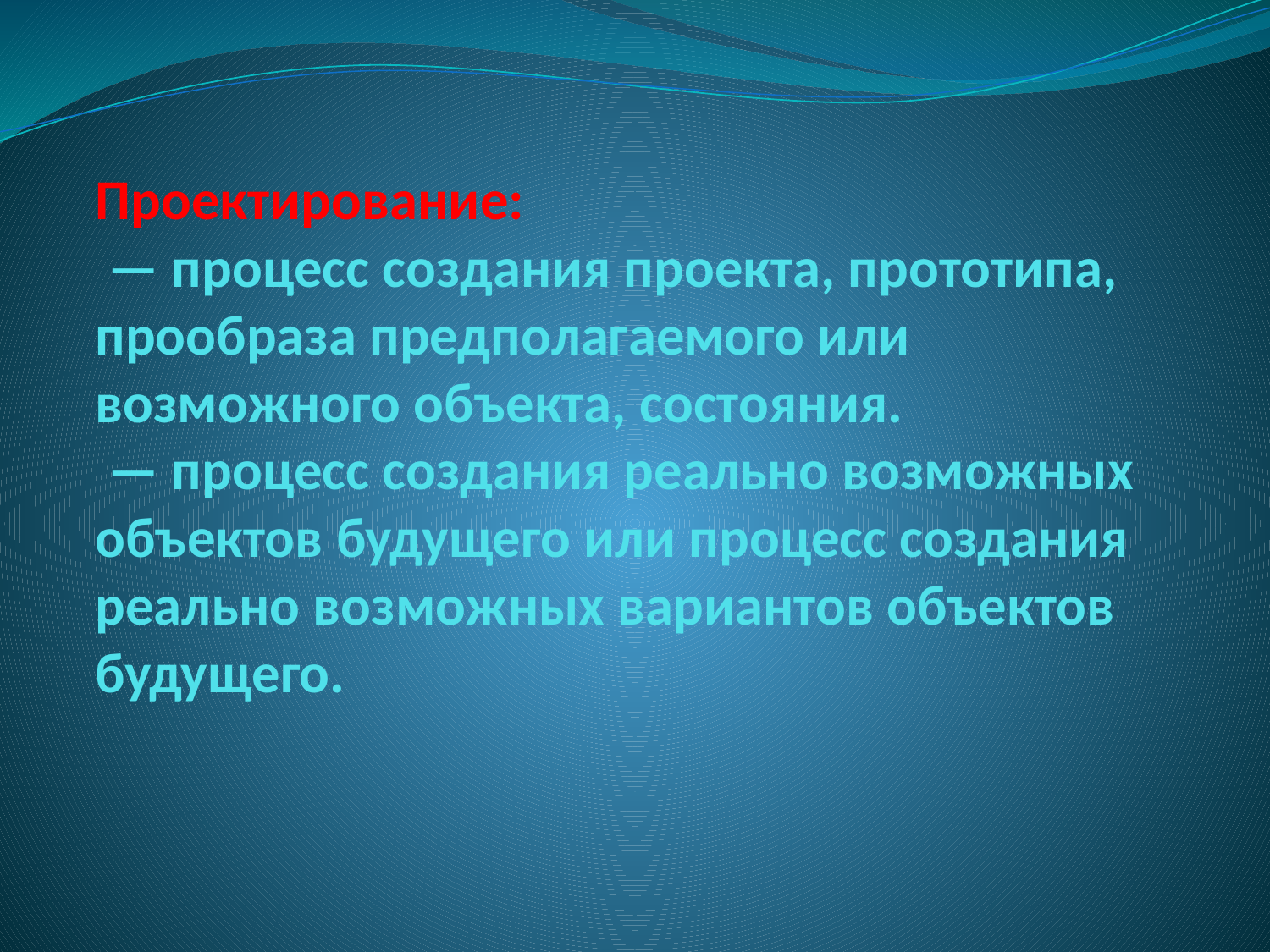

# Проектирование:  — процесс создания проекта, прототипа, прообраза предполагаемого или возможного объекта, состояния. — процесс создания реально возможных объектов будущего или процесс создания реально возможных вариантов объектов будущего.